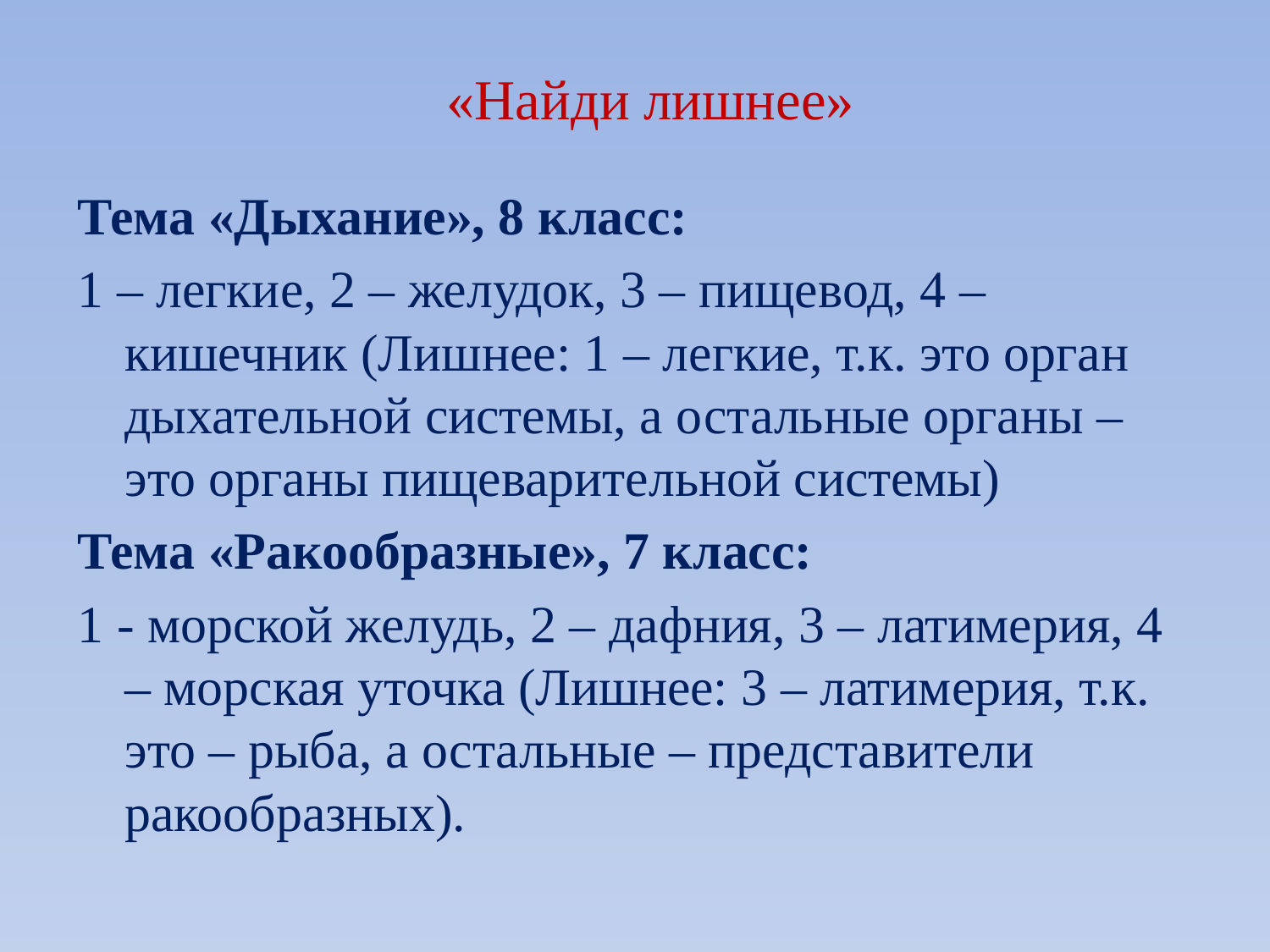

# «Найди лишнее»
Тема «Дыхание», 8 класс:
1 – легкие, 2 – желудок, 3 – пищевод, 4 – кишечник (Лишнее: 1 – легкие, т.к. это орган дыхательной системы, а остальные органы – это органы пищеварительной системы)
Тема «Ракообразные», 7 класс:
1 - морской желудь, 2 – дафния, 3 – латимерия, 4 – морская уточка (Лишнее: 3 – латимерия, т.к. это – рыба, а остальные – представители ракообразных).